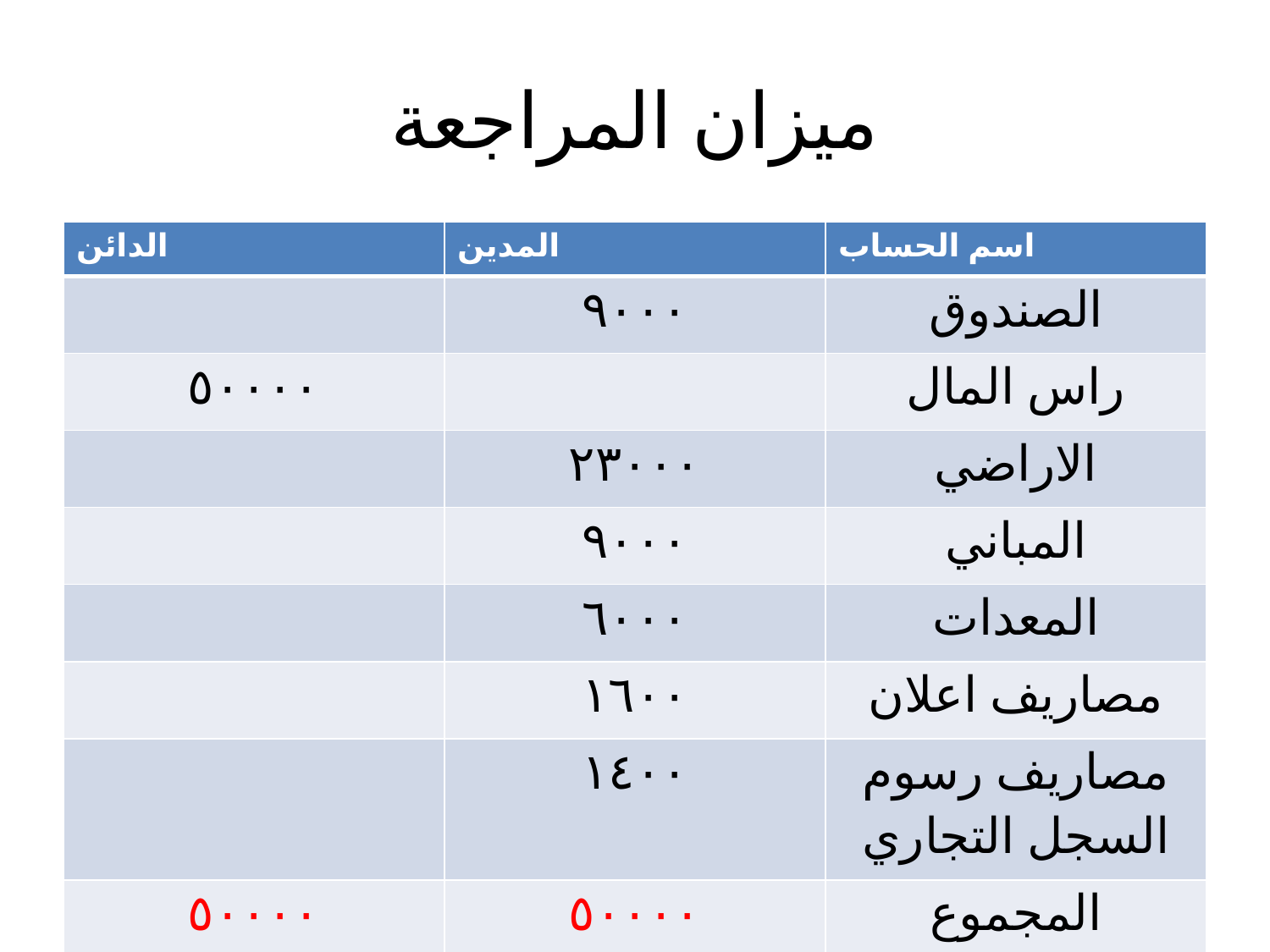

# ميزان المراجعة
| الدائن | المدين | اسم الحساب |
| --- | --- | --- |
|  | ٩٠٠٠ | الصندوق |
| ٥٠٠٠٠ |  | راس المال |
|  | ٢٣٠٠٠ | الاراضي |
|  | ٩٠٠٠ | المباني |
|  | ٦٠٠٠ | المعدات |
|  | ١٦٠٠ | مصاريف اعلان |
|  | ١٤٠٠ | مصاريف رسوم السجل التجاري |
| ٥٠٠٠٠ | ٥٠٠٠٠ | المجموع |